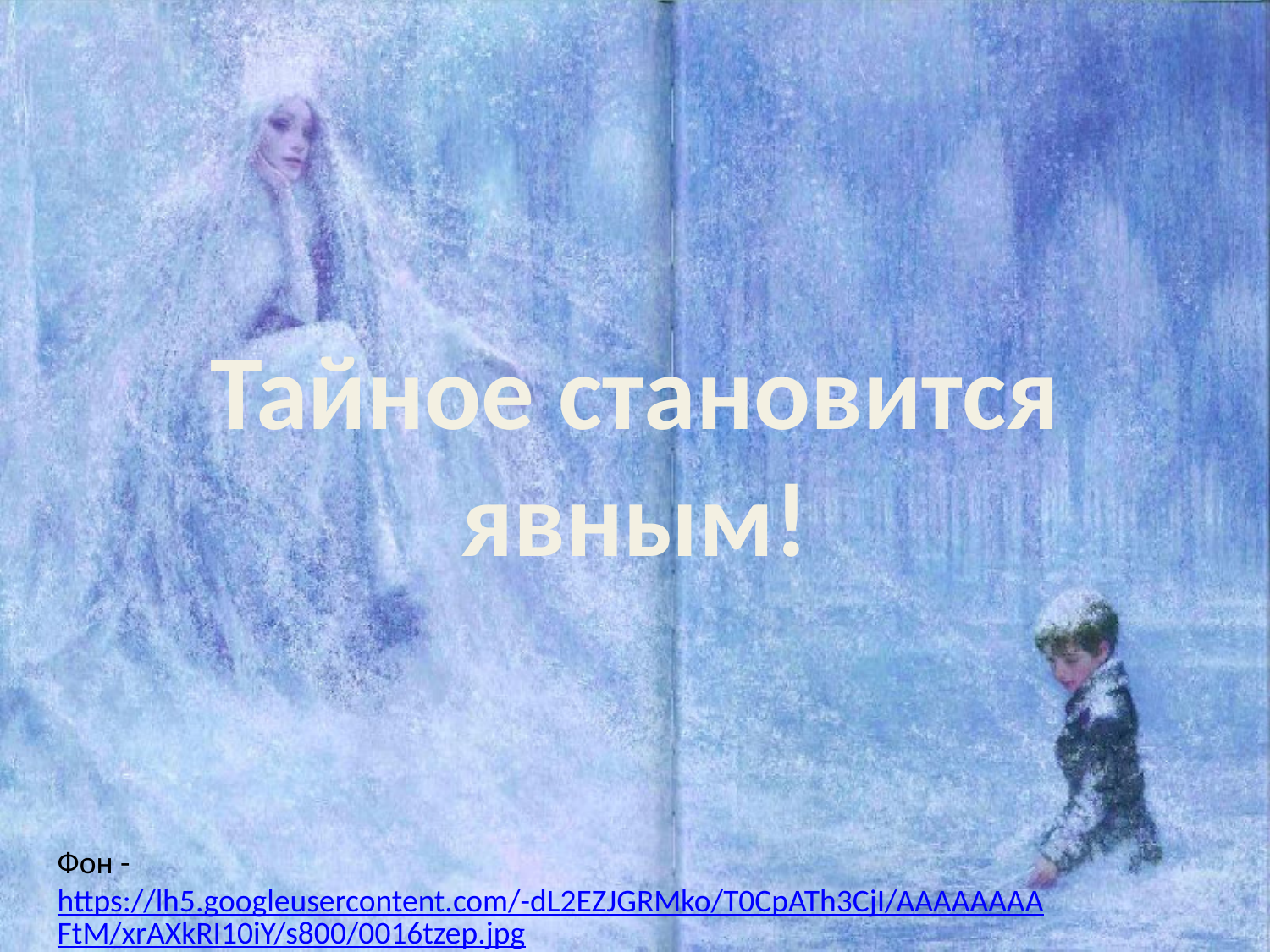

# Тайное становится явным!
Фон - https://lh5.googleusercontent.com/-dL2EZJGRMko/T0CpATh3CjI/AAAAAAAAFtM/xrAXkRI10iY/s800/0016tzep.jpg